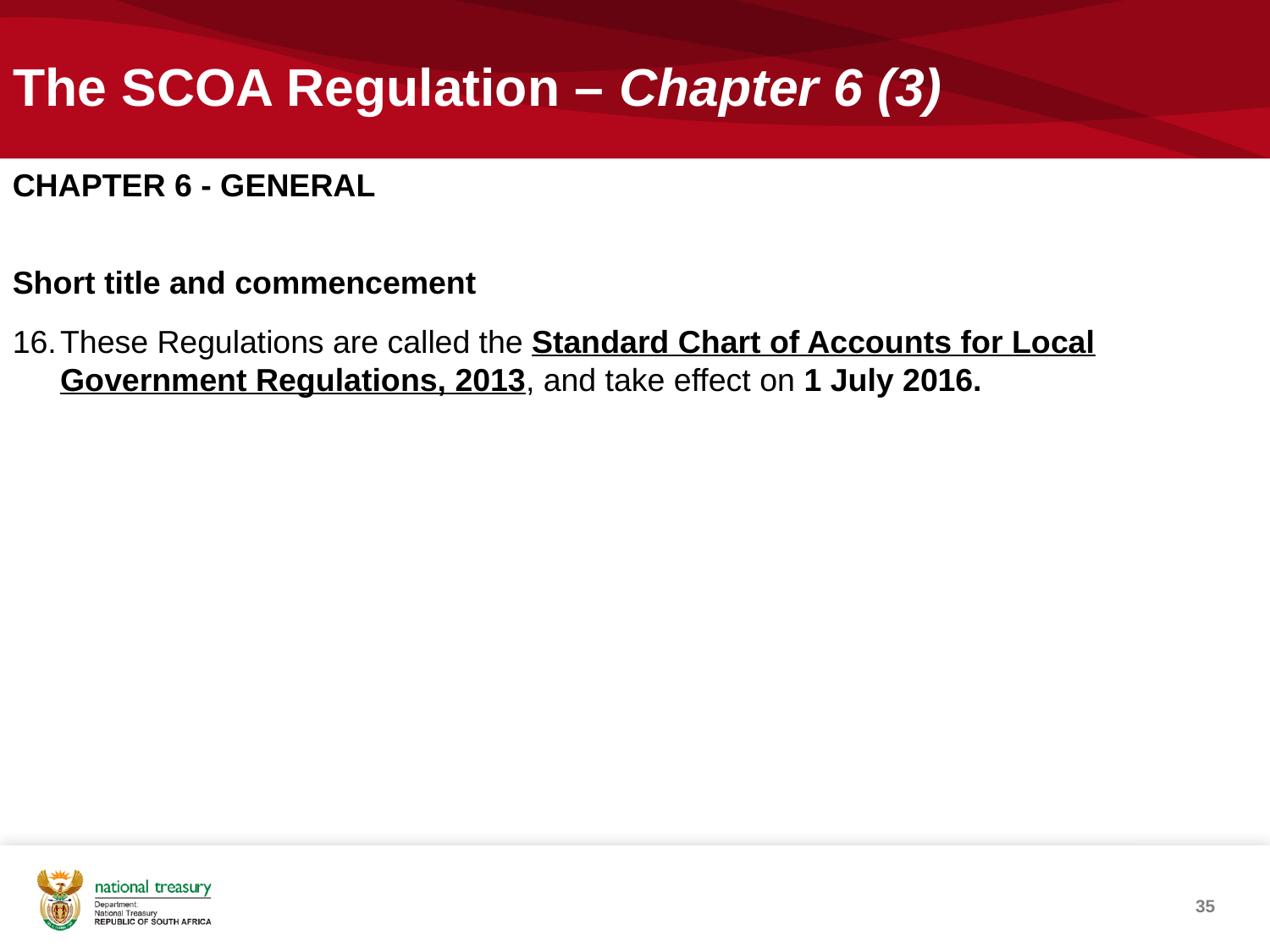

# The SCOA Regulation – Chapter 6 (3)

CHAPTER 6 - GENERAL

Short title and commencement
These Regulations are called the Standard Chart of Accounts for Local Government Regulations, 2013, and take effect on 1 July 2016.

35